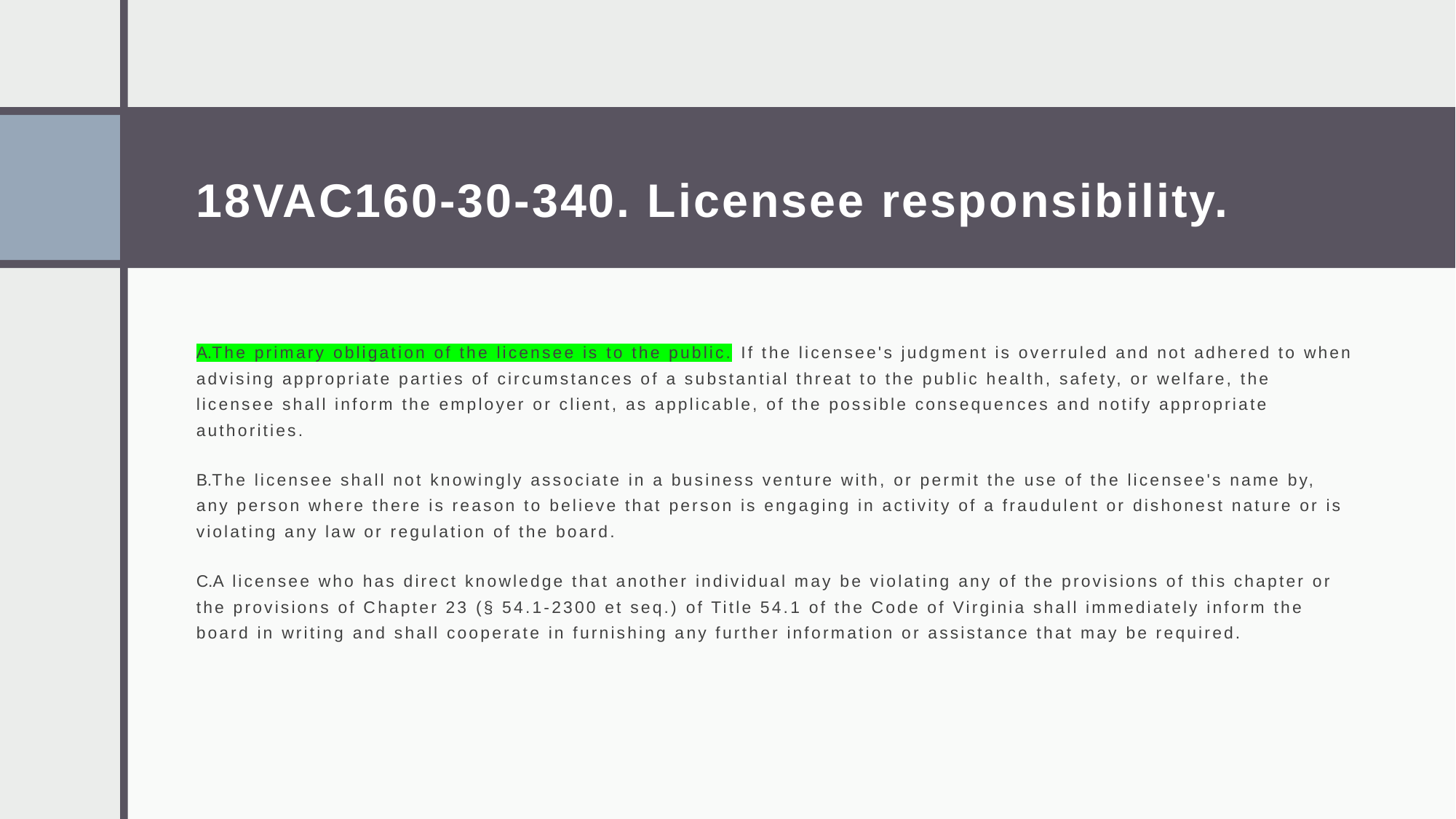

# 18VAC160-30-340. Licensee responsibility.

The primary obligation of the licensee is to the public. If the licensee's judgment is overruled and not adhered to when advising appropriate parties of circumstances of a substantial threat to the public health, safety, or welfare, the licensee shall inform the employer or client, as applicable, of the possible consequences and notify appropriate authorities.
The licensee shall not knowingly associate in a business venture with, or permit the use of the licensee's name by, any person where there is reason to believe that person is engaging in activity of a fraudulent or dishonest nature or is violating any law or regulation of the board.
A licensee who has direct knowledge that another individual may be violating any of the provisions of this chapter or the provisions of Chapter 23 (§ 54.1-2300 et seq.) of Title 54.1 of the Code of Virginia shall immediately inform the board in writing and shall cooperate in furnishing any further information or assistance that may be required.